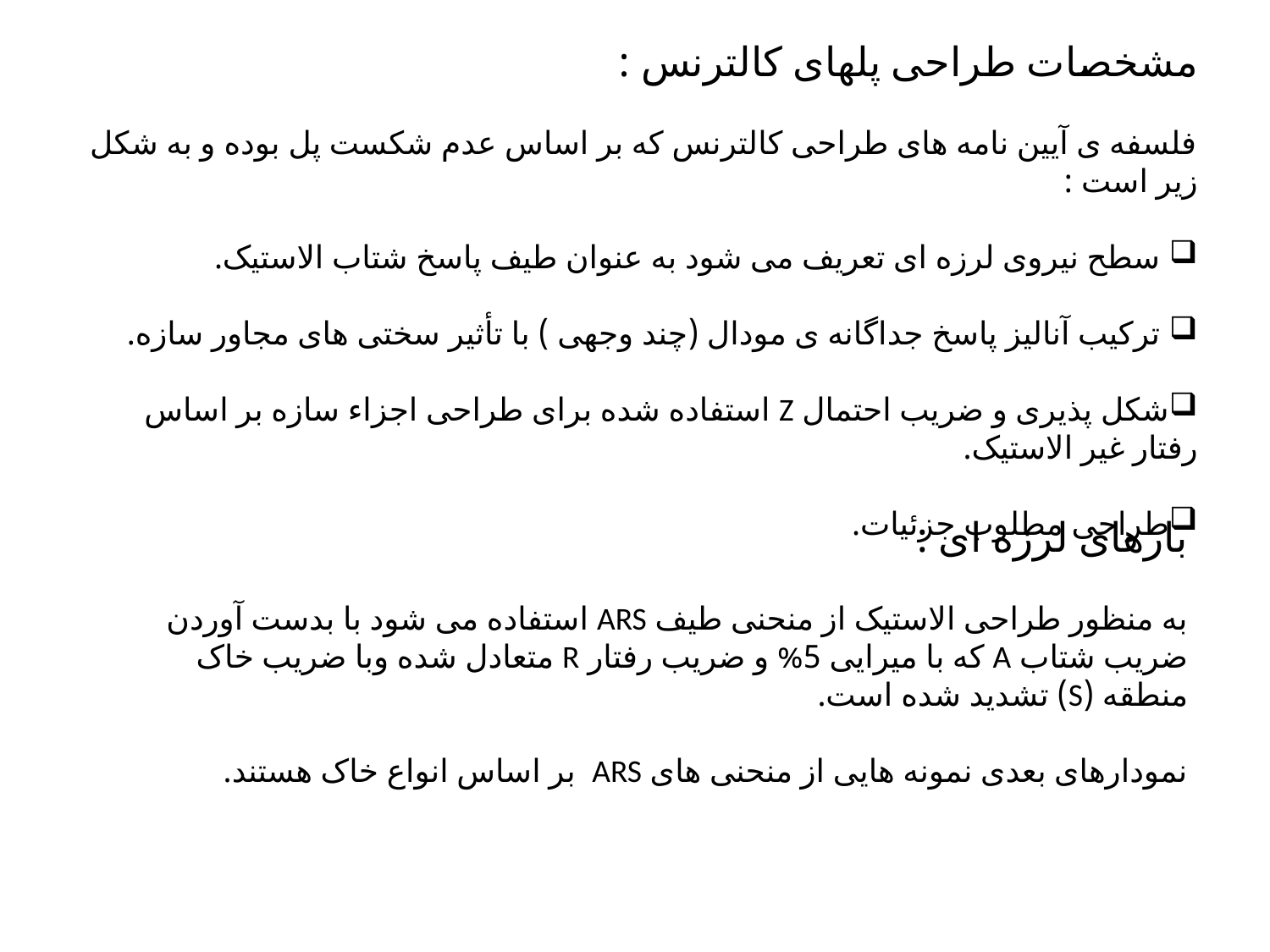

مشخصات طراحی پلهای کالترنس :

فلسفه ی آیین نامه های طراحی کالترنس که بر اساس عدم شکست پل بوده و به شکل زیر است :

 سطح نیروی لرزه ای تعریف می شود به عنوان طیف پاسخ شتاب الاستیک.

 ترکیب آنالیز پاسخ جداگانه ی مودال (چند وجهی ) با تأثیر سختی های مجاور سازه.

شکل پذیری و ضریب احتمال Z استفاده شده برای طراحی اجزاء سازه بر اساس رفتار غیر الاستیک.

طراحی مطلوب جزئیات.
بارهای لرزه ای :

به منظور طراحی الاستیک از منحنی طیف ARS استفاده می شود با بدست آوردن ضریب شتاب A که با میرایی 5% و ضریب رفتار R متعادل شده وبا ضریب خاک منطقه (S) تشدید شده است.

نمودارهای بعدی نمونه هایی از منحنی های ARS  بر اساس انواع خاک هستند.